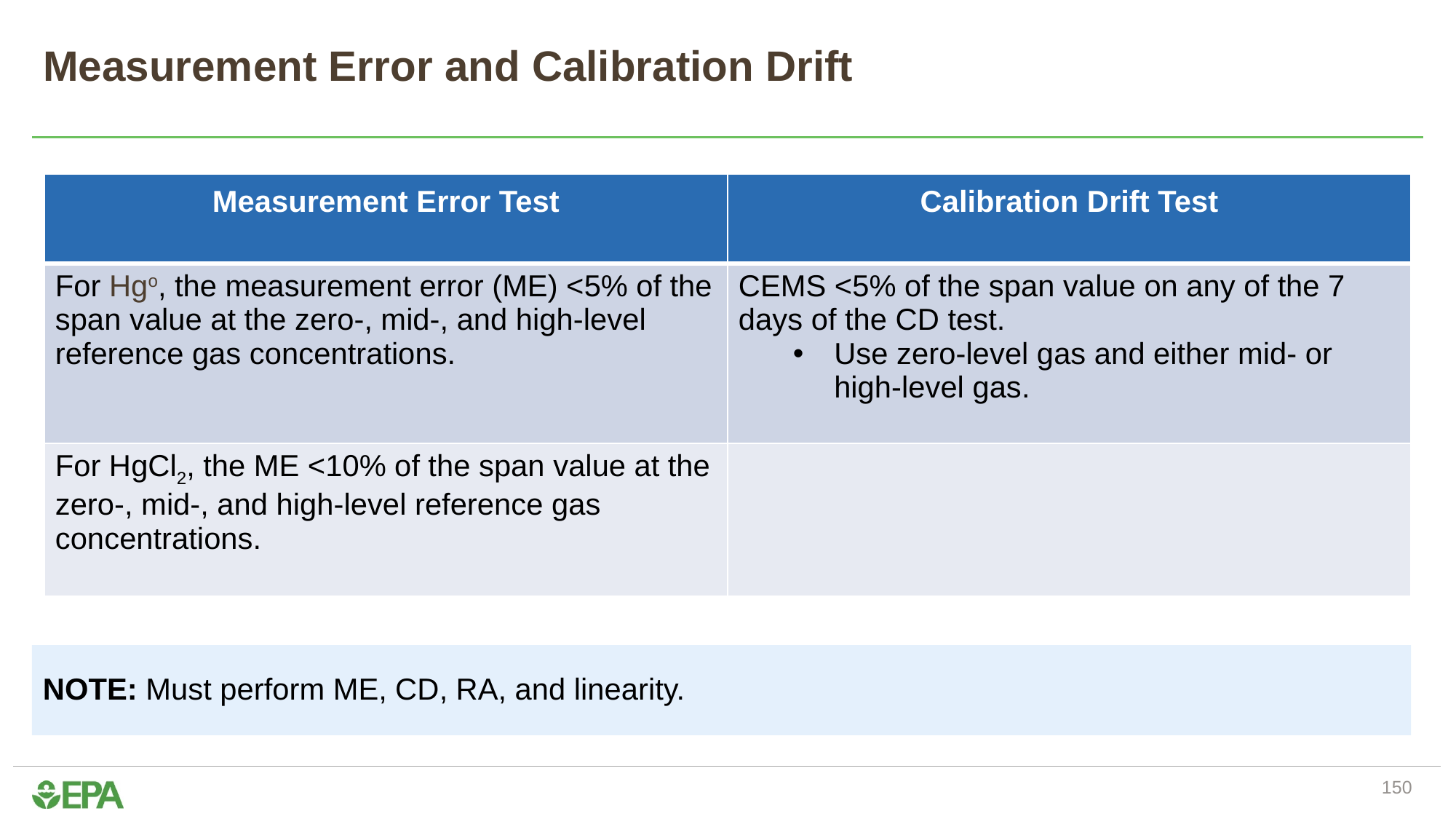

# Measurement Error and Calibration Drift
| Measurement Error Test | Calibration Drift Test |
| --- | --- |
| For Hgo, the measurement error (ME) <5% of the span value at the zero-, mid-, and high-level reference gas concentrations. | CEMS <5% of the span value on any of the 7 days of the CD test. Use zero-level gas and either mid- or high-level gas. |
| For HgCl2, the ME <10% of the span value at the zero-, mid-, and high-level reference gas concentrations. |  |
NOTE: Must perform ME, CD, RA, and linearity.
150